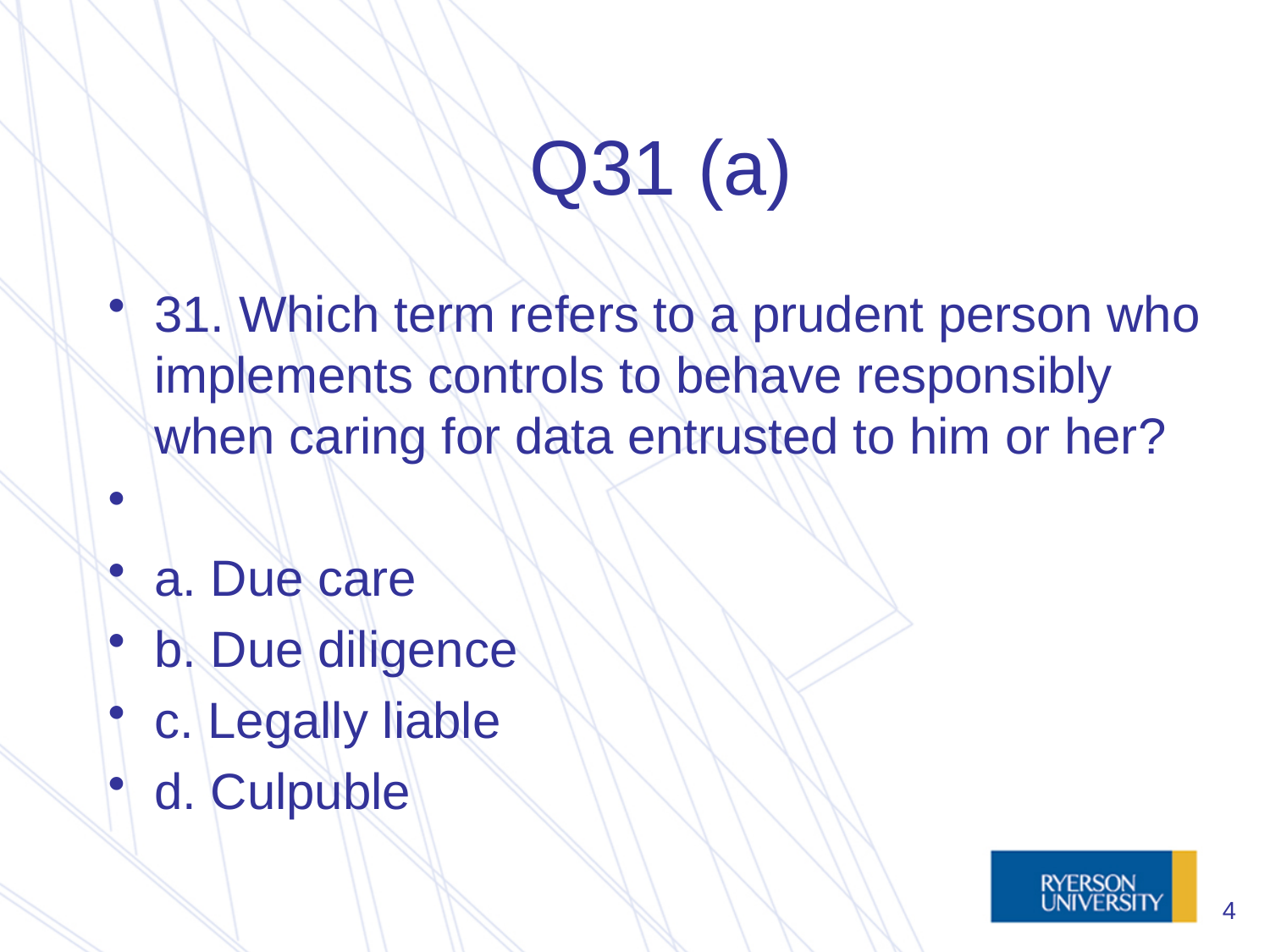

# Q31 (a)
31. Which term refers to a prudent person who implements controls to behave responsibly when caring for data entrusted to him or her?

a. Due care
b. Due diligence
c. Legally liable
d. Culpuble

4